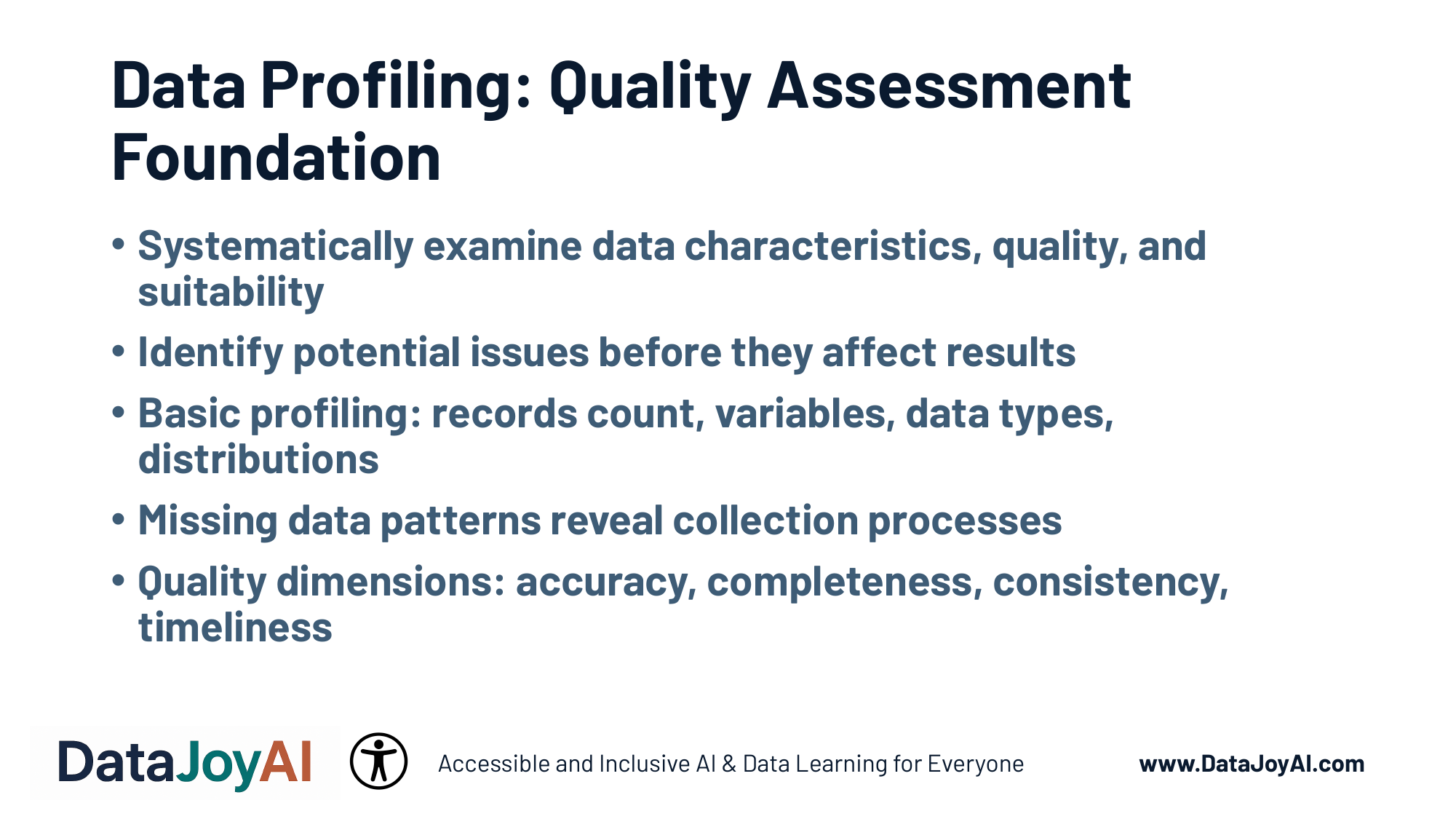

# Data Profiling: Quality Assessment Foundation
Systematically examine data characteristics, quality, and suitability
Identify potential issues before they affect results
Basic profiling: records count, variables, data types, distributions
Missing data patterns reveal collection processes
Quality dimensions: accuracy, completeness, consistency, timeliness